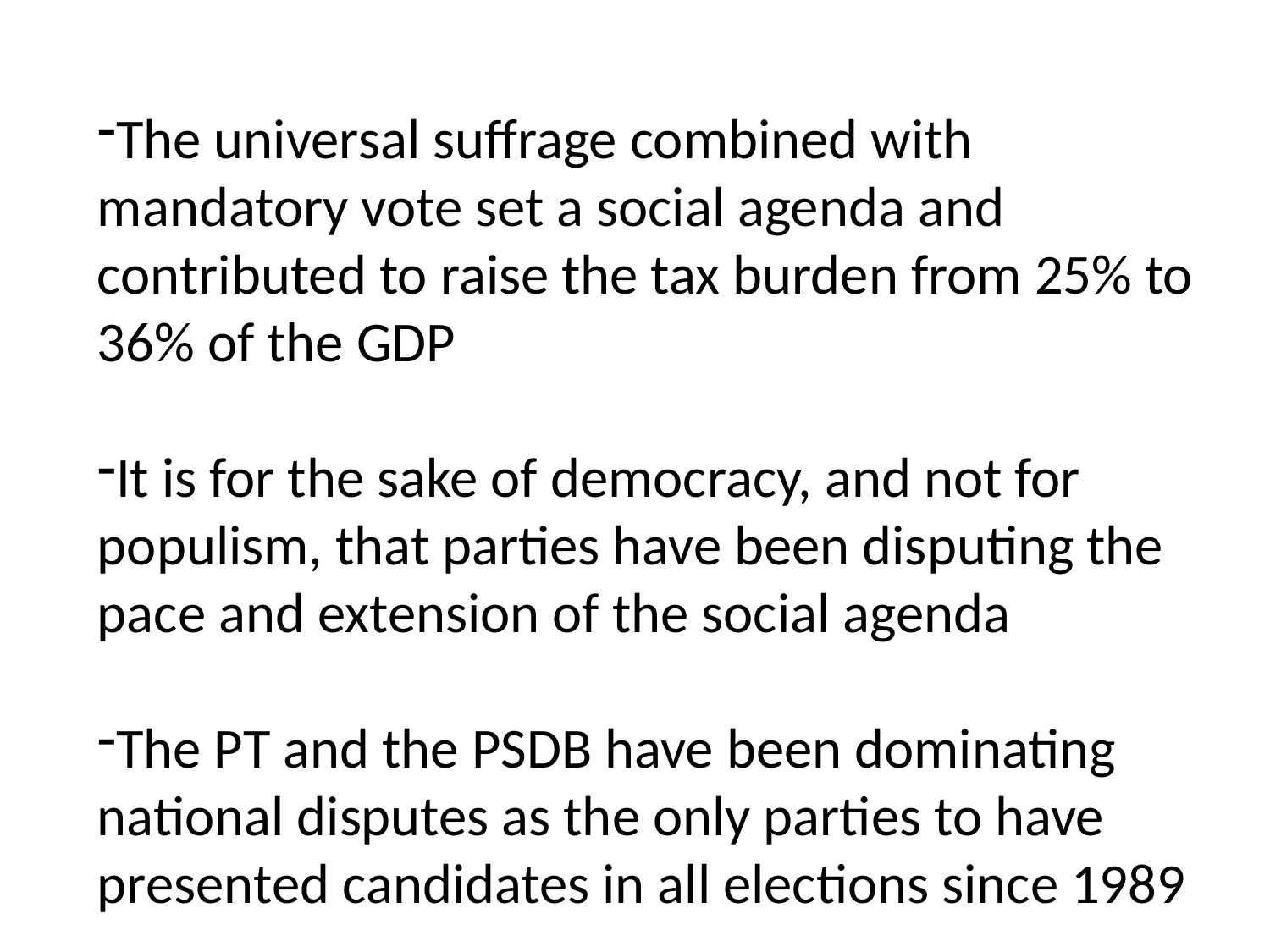

The universal suffrage combined with mandatory vote set a social agenda and contributed to raise the tax burden from 25% to 36% of the GDP

It is for the sake of democracy, and not for populism, that parties have been disputing the pace and extension of the social agenda

The PT and the PSDB have been dominating national disputes as the only parties to have presented candidates in all elections since 1989